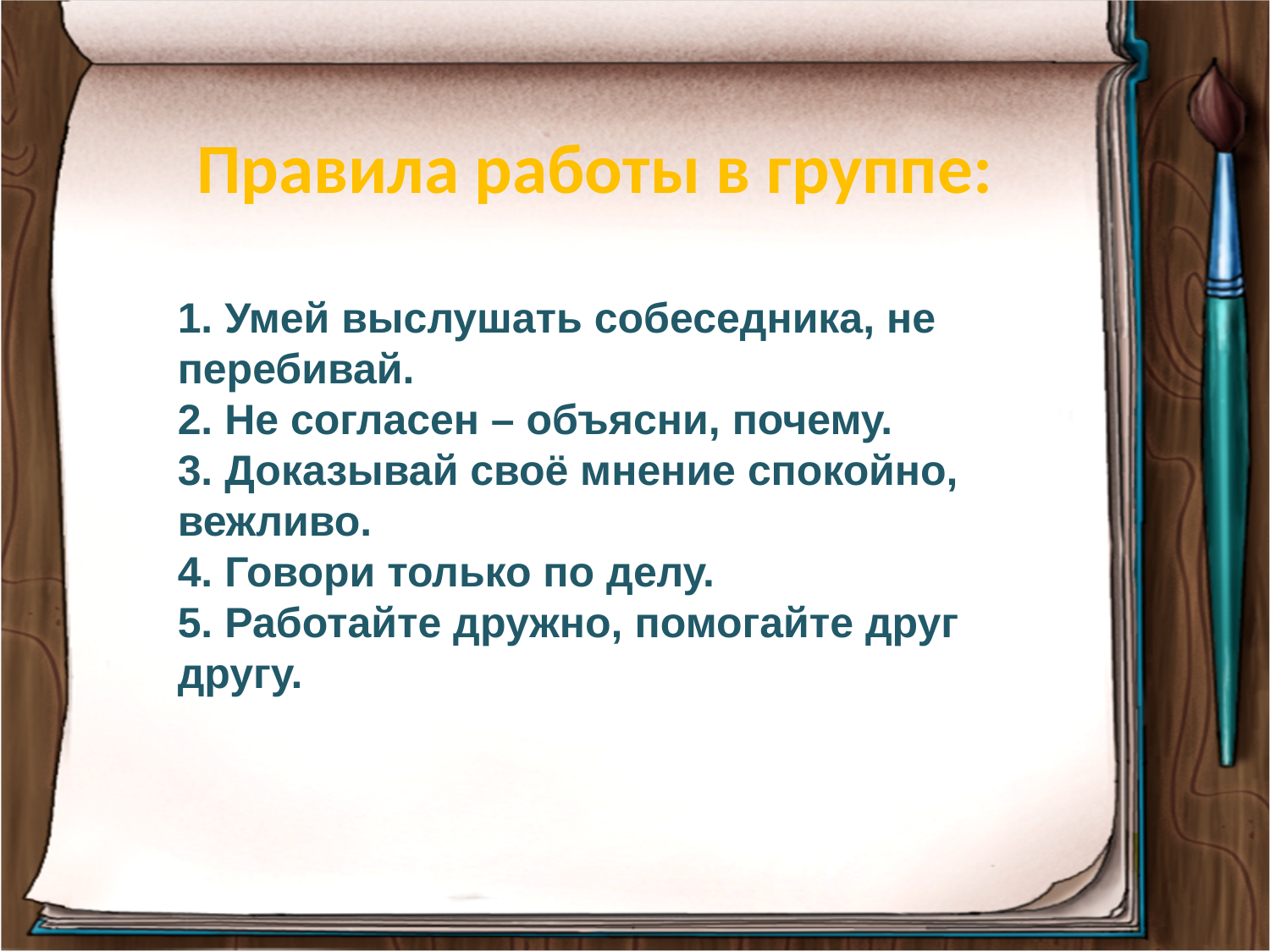

Правила работы в группе:
1. Умей выслушать собеседника, не перебивай.
2. Не согласен – объясни, почему.
3. Доказывай своё мнение спокойно, вежливо.
4. Говори только по делу.
5. Работайте дружно, помогайте друг другу.